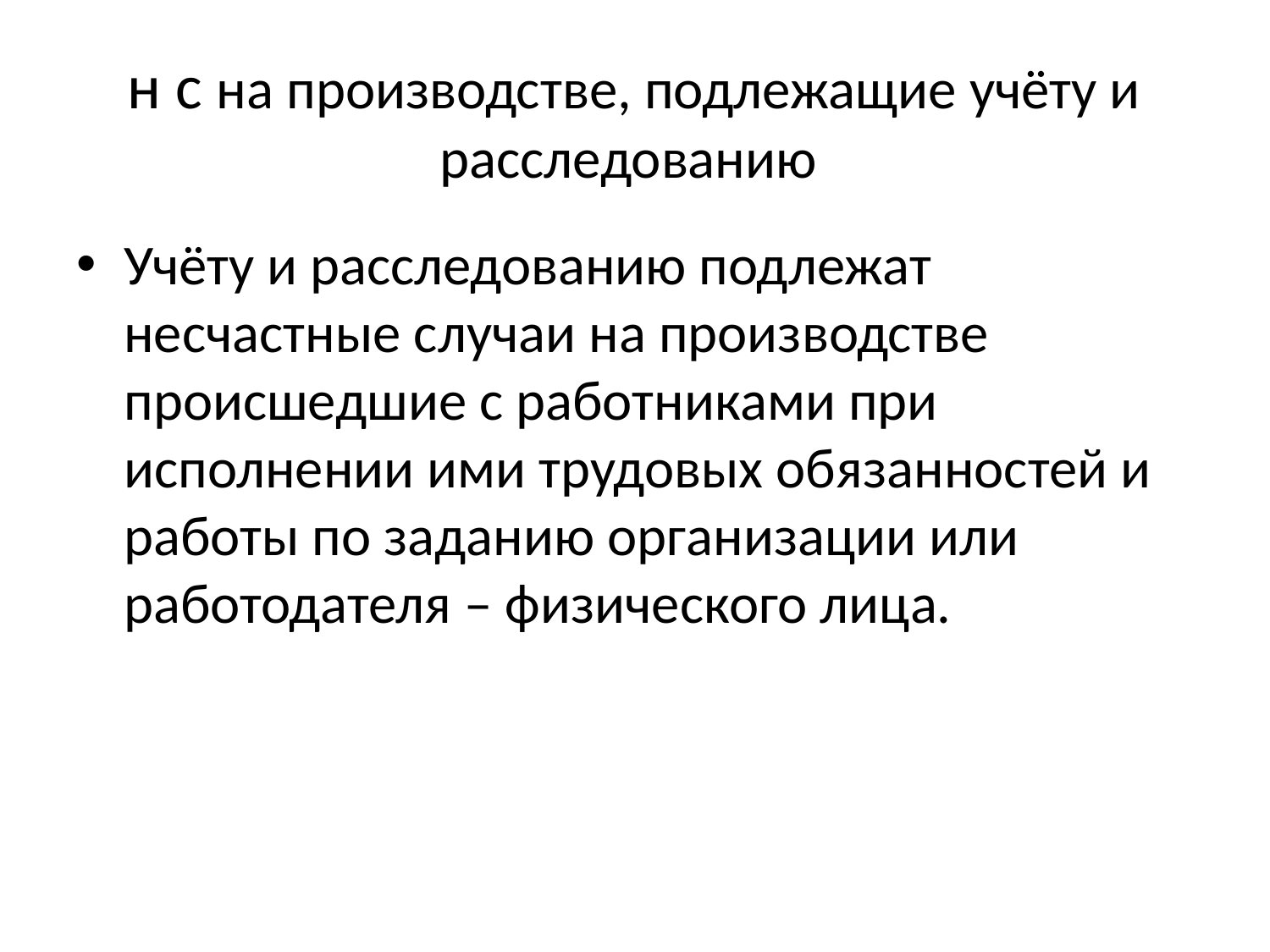

# н с на производстве, подлежащие учёту и расследованию
Учёту и расследованию подлежат несчастные случаи на производстве  происшедшие с работниками при исполнении ими трудовых обязанностей и работы по заданию организации или работодателя – физического лица.